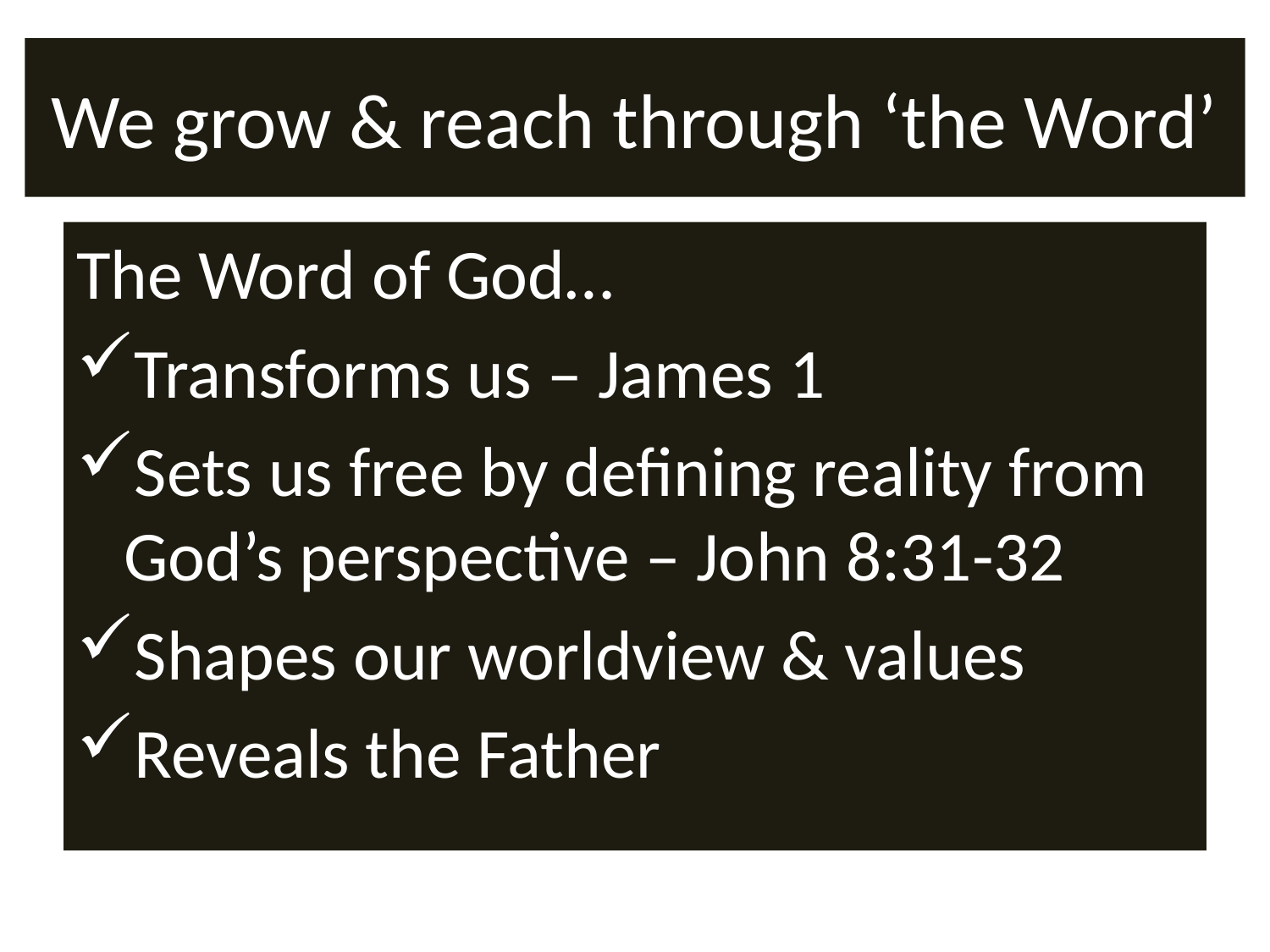

# We grow & reach through ‘the Word’
The Word of God…
Transforms us – James 1
Sets us free by defining reality from God’s perspective – John 8:31-32
Shapes our worldview & values
Reveals the Father